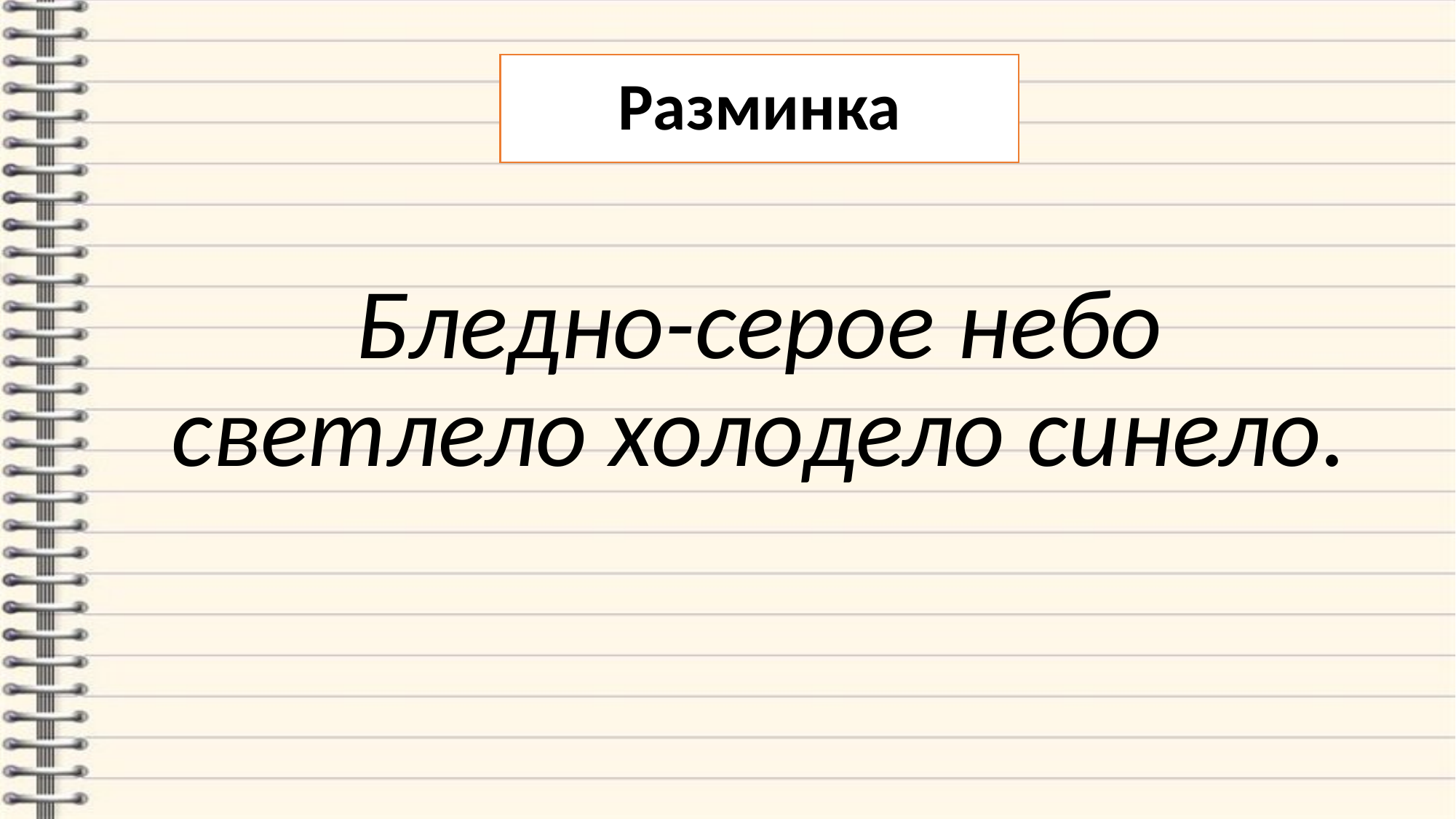

# Разминка
Бледно-серое небо светлело холодело синело.